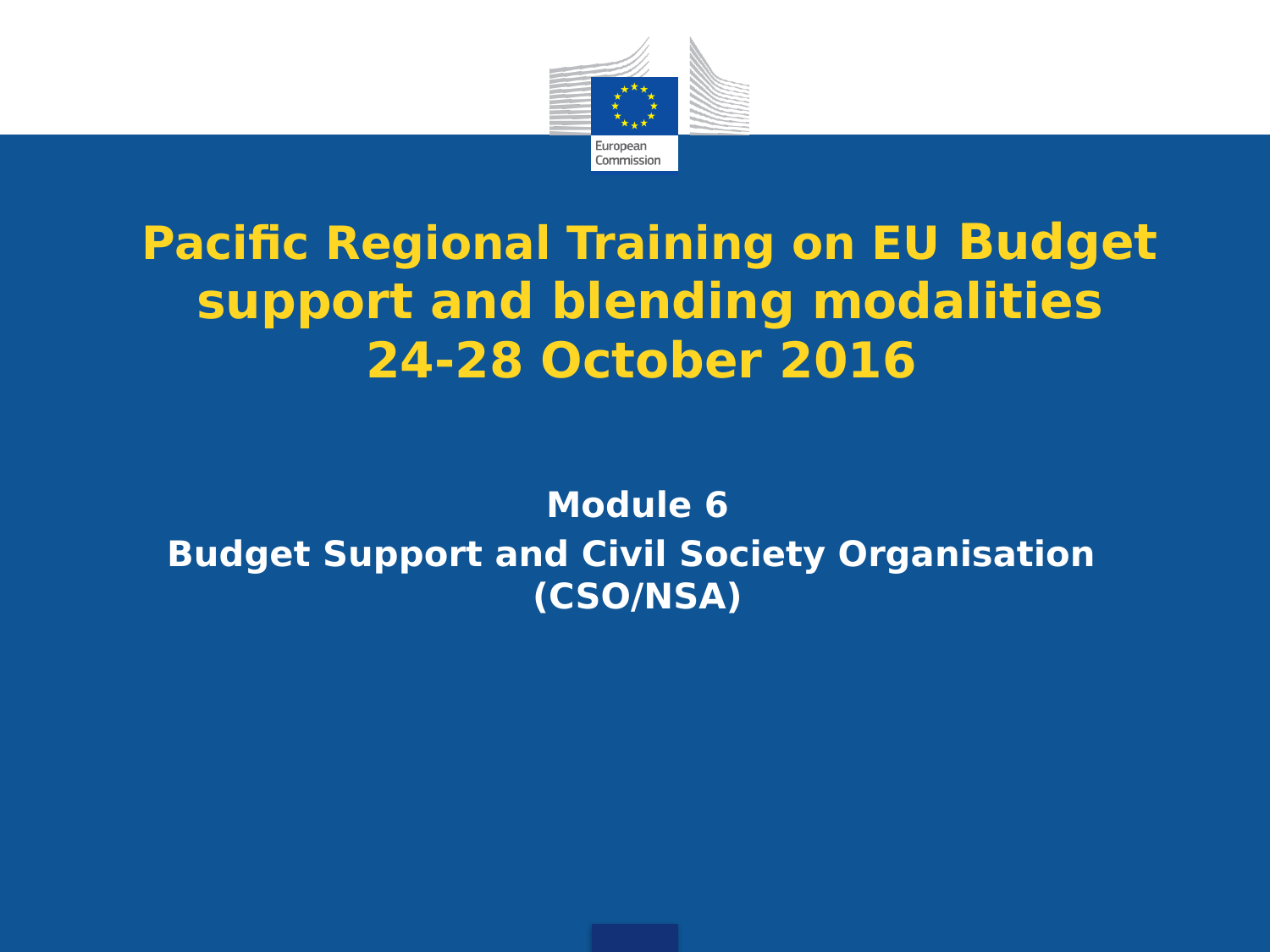

# Pacific Regional Training on EU Budget support and blending modalities 24-28 October 2016

Module 6
Budget Support and Civil Society Organisation  (CSO/NSA)